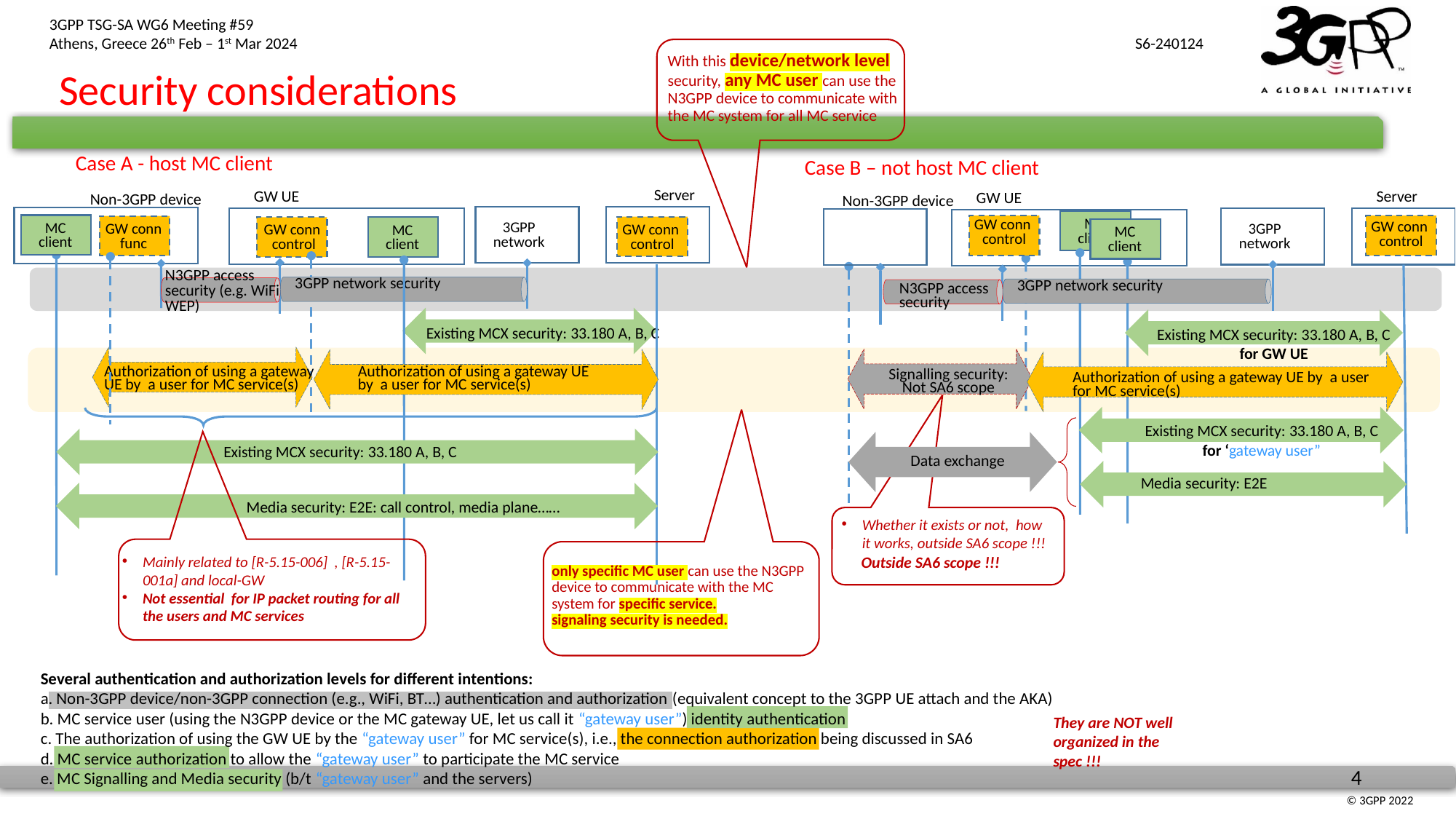

With this device/network level security, any MC user can use the N3GPP device to communicate with the MC system for all MC service
# Security considerations

Case A - host MC client
Case B – not host MC client

Server
GW UE
Server
GW UE
Non-3GPP device
Non-3GPP device

MC
client
GW conn
control
GW conn
control

3GPP network

MC
client

GW conn func

3GPP network
GW conn
control
GW conn
control
MC
client

MC
client

N3GPP access security (e.g. WiFi WEP)
3GPP network security

3GPP network security
N3GPP access security

Existing MCX security: 33.180 A, B, C
Existing MCX security: 33.180 A, B, C for GW UE

Authorization of using a gateway UE by  a user for MC service(s)
Authorization of using a gateway UE by  a user for MC service(s)
Signalling security:
Not SA6 scope

Authorization of using a gateway UE by  a user for MC service(s)

Existing MCX security: 33.180 A, B, C for ‘gateway user”

Existing MCX security: 33.180 A, B, C
Data exchange

Media security: E2E

Media security: E2E: call control, media plane……

Whether it exists or not,  how it works, outside SA6 scope !!!

Mainly related to [R-5.15-006]  , [R-5.15-001a] and local-GW
Not essential  for IP packet routing for all the users and MC services
Outside SA6 scope !!!
only specific MC user can use the N3GPP device to communicate with the MC system for specific service.
signaling security is needed.
Several authentication and authorization levels for different intentions:
a. Non-3GPP device/non-3GPP connection (e.g., WiFi, BT…) authentication and authorization (equivalent concept to the 3GPP UE attach and the AKA)
b. MC service user (using the N3GPP device or the MC gateway UE, let us call it “gateway user”) identity authentication
c. The authorization of using the GW UE by the “gateway user” for MC service(s), i.e., the connection authorization being discussed in SA6
d. MC service authorization to allow the “gateway user” to participate the MC service
e. MC Signalling and Media security (b/t “gateway user” and the servers)

They are NOT well organized in the spec !!!